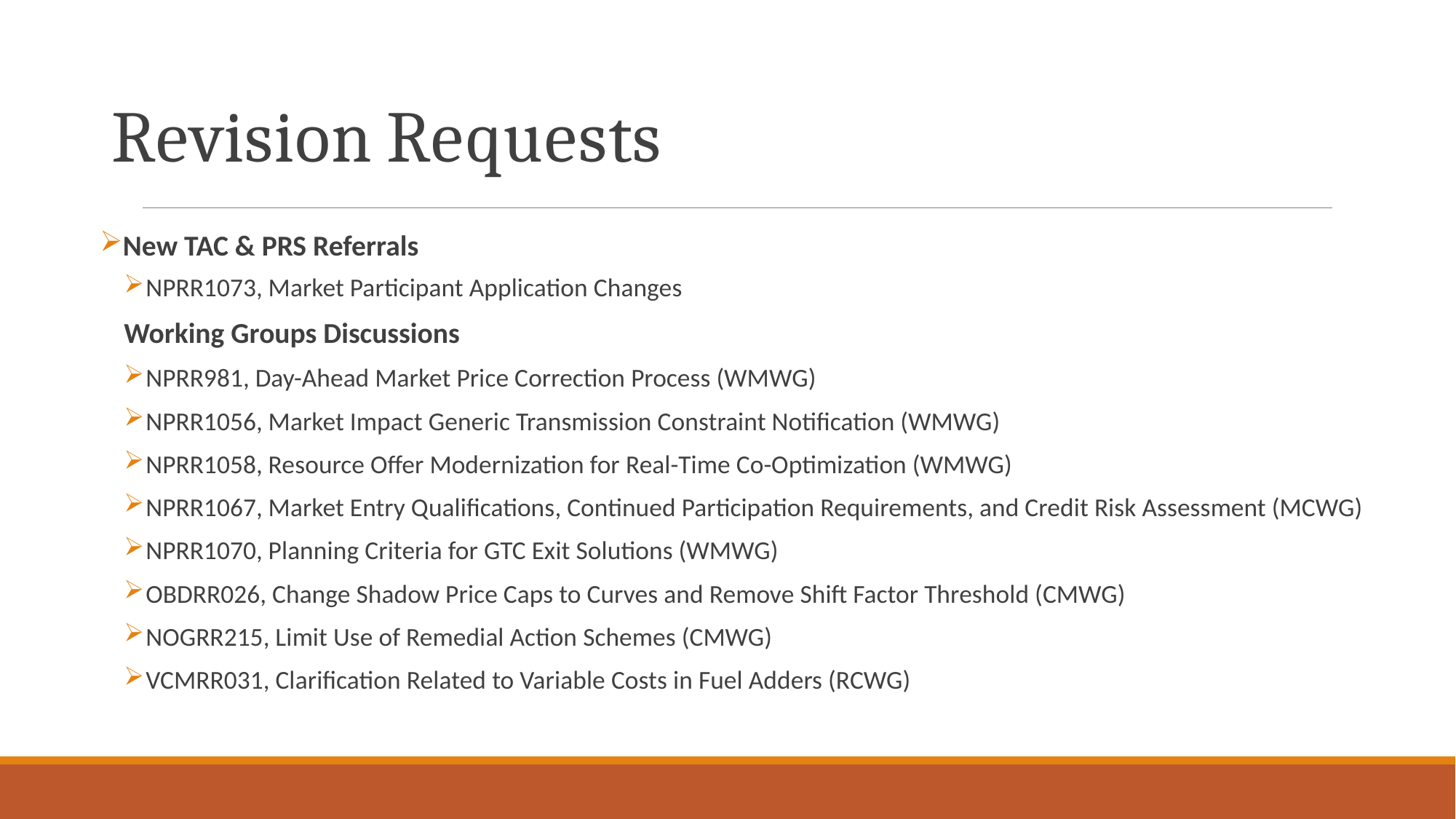

# Revision Requests
New TAC & PRS Referrals
NPRR1073, Market Participant Application Changes
Working Groups Discussions
NPRR981, Day-Ahead Market Price Correction Process (WMWG)
NPRR1056, Market Impact Generic Transmission Constraint Notification (WMWG)
NPRR1058, Resource Offer Modernization for Real-Time Co-Optimization (WMWG)
NPRR1067, Market Entry Qualifications, Continued Participation Requirements, and Credit Risk Assessment (MCWG)
NPRR1070, Planning Criteria for GTC Exit Solutions (WMWG)
OBDRR026, Change Shadow Price Caps to Curves and Remove Shift Factor Threshold (CMWG)
NOGRR215, Limit Use of Remedial Action Schemes (CMWG)
VCMRR031, Clarification Related to Variable Costs in Fuel Adders (RCWG)